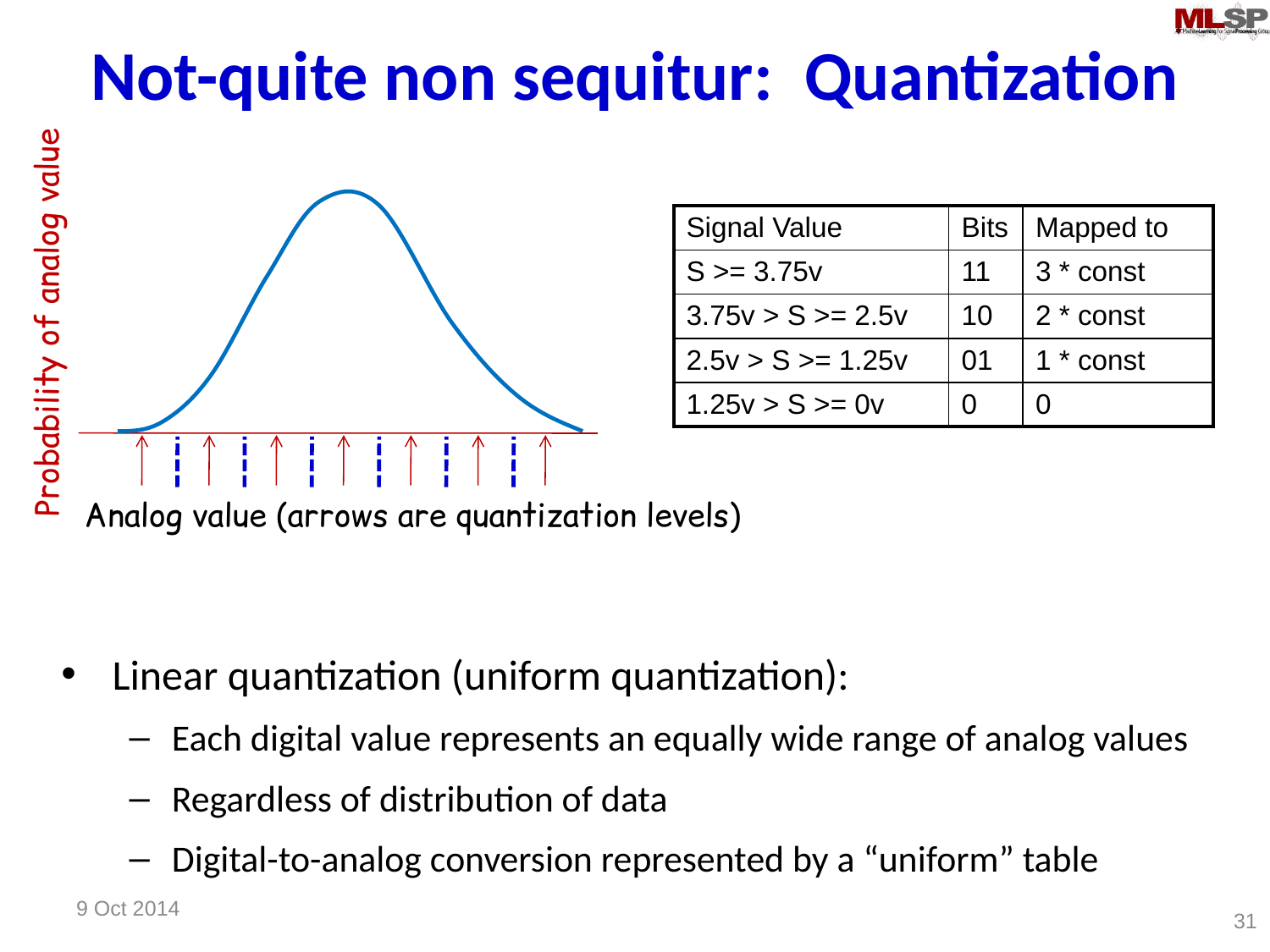

# Not-quite non sequitur:  Quantization

| Signal Value | Bits | Mapped to |
| --- | --- | --- |
| S >= 3.75v | 11 | 3 \* const |
| 3.75v > S >= 2.5v | 10 | 2 \* const |
| 2.5v > S >= 1.25v | 01 | 1 \* const |
| 1.25v > S >= 0v | 0 | 0 |
Probability of analog value
Analog value (arrows are quantization levels)
Linear quantization (uniform quantization):
Each digital value represents an equally wide range of analog values
Regardless of distribution of data
Digital-to-analog conversion represented by a “uniform” table
9 Oct 2014
31